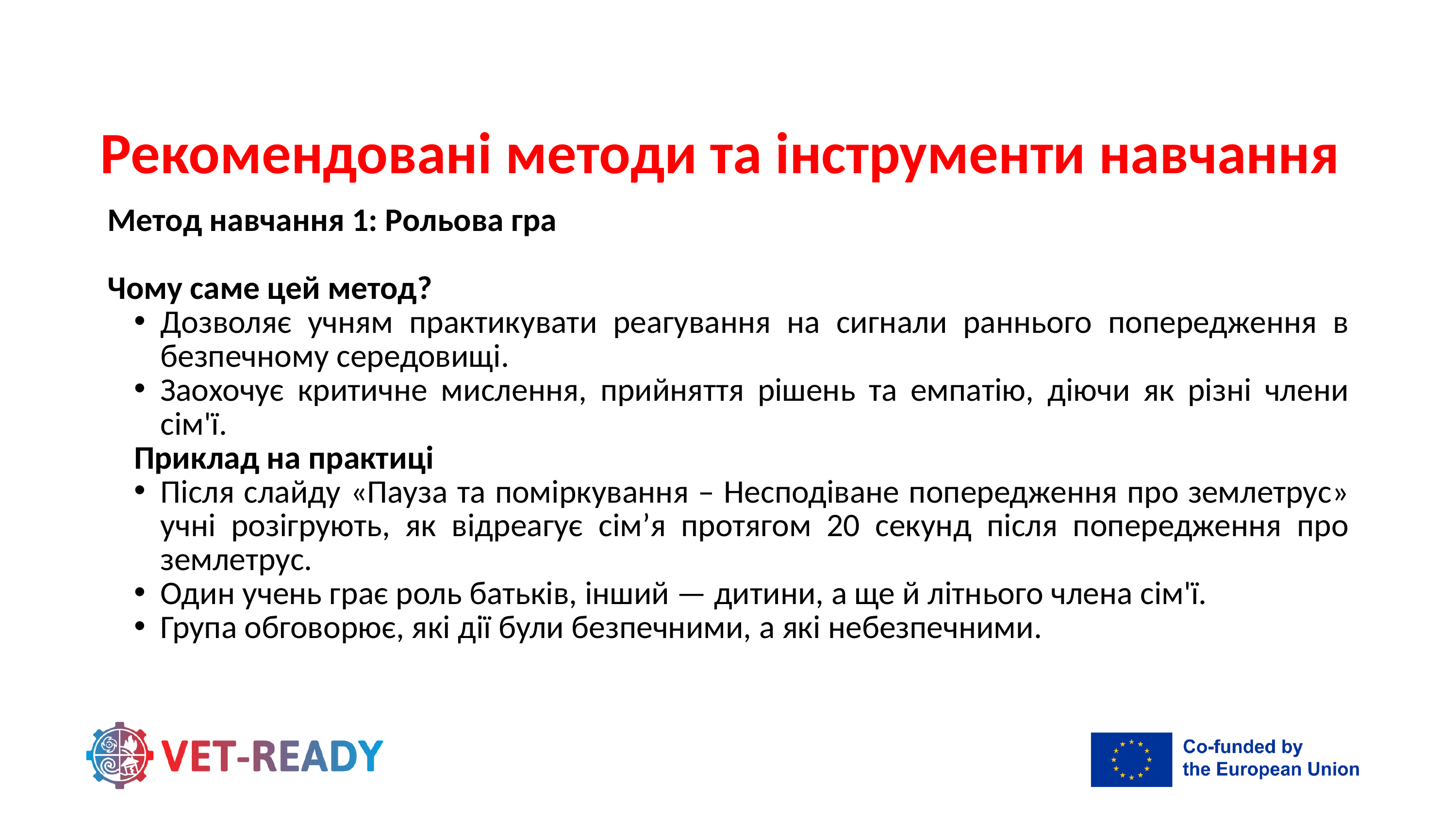

Рекомендовані методи та інструменти навчання
Метод навчання 1: Рольова гра

Чому саме цей метод?
Дозволяє учням практикувати реагування на сигнали раннього попередження в безпечному середовищі.
Заохочує критичне мислення, прийняття рішень та емпатію, діючи як різні члени сім'ї.
Приклад на практиці
Після слайду «Пауза та поміркування – Несподіване попередження про землетрус» учні розігрують, як відреагує сім’я протягом 20 секунд після попередження про землетрус.
Один учень грає роль батьків, інший — дитини, а ще й літнього члена сім'ї.
Група обговорює, які дії були безпечними, а які небезпечними.